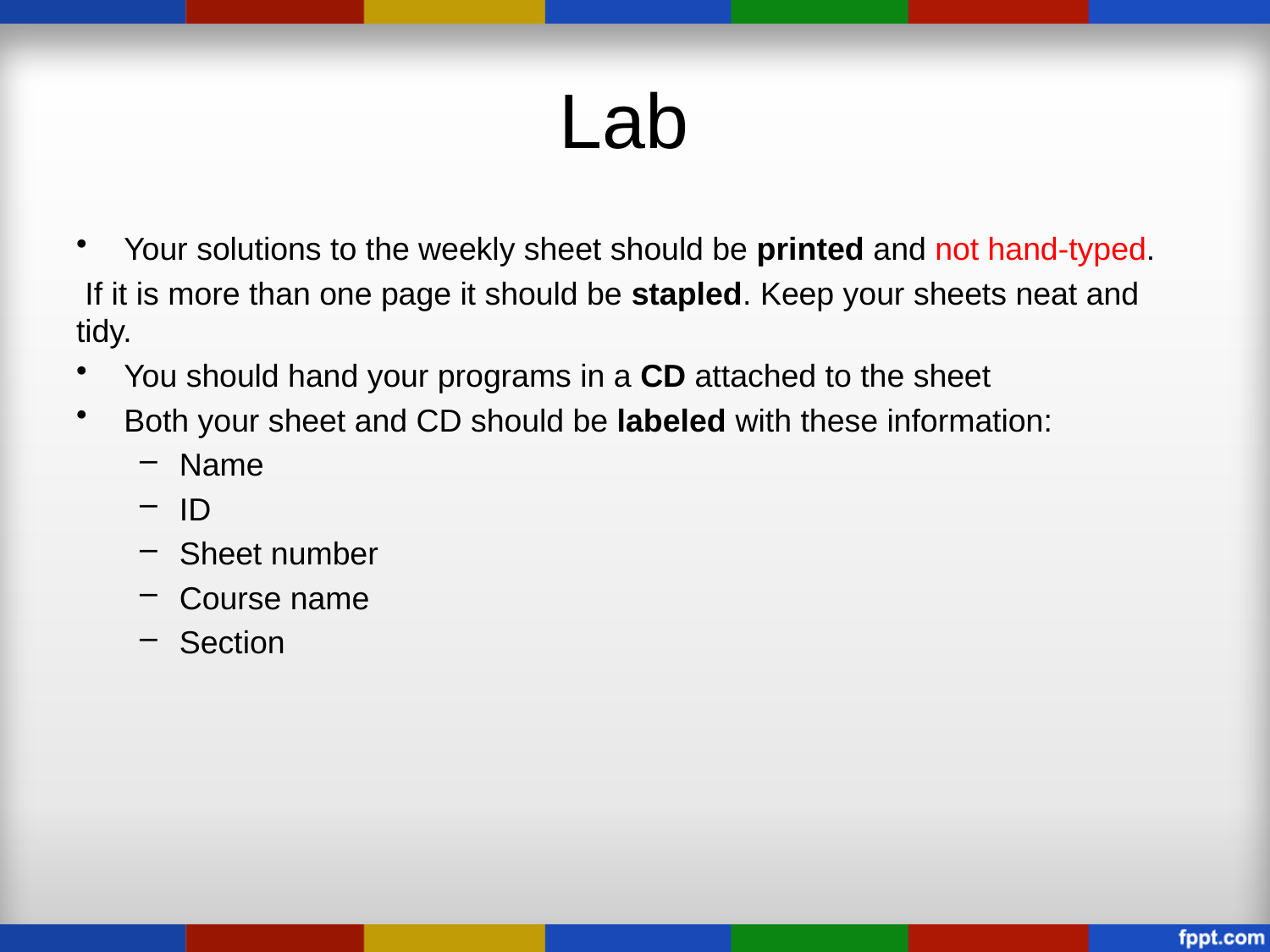

# Lab
Your solutions to the weekly sheet should be printed and not hand-typed.
 If it is more than one page it should be stapled. Keep your sheets neat and tidy.
You should hand your programs in a CD attached to the sheet
Both your sheet and CD should be labeled with these information:
Name
ID
Sheet number
Course name
Section